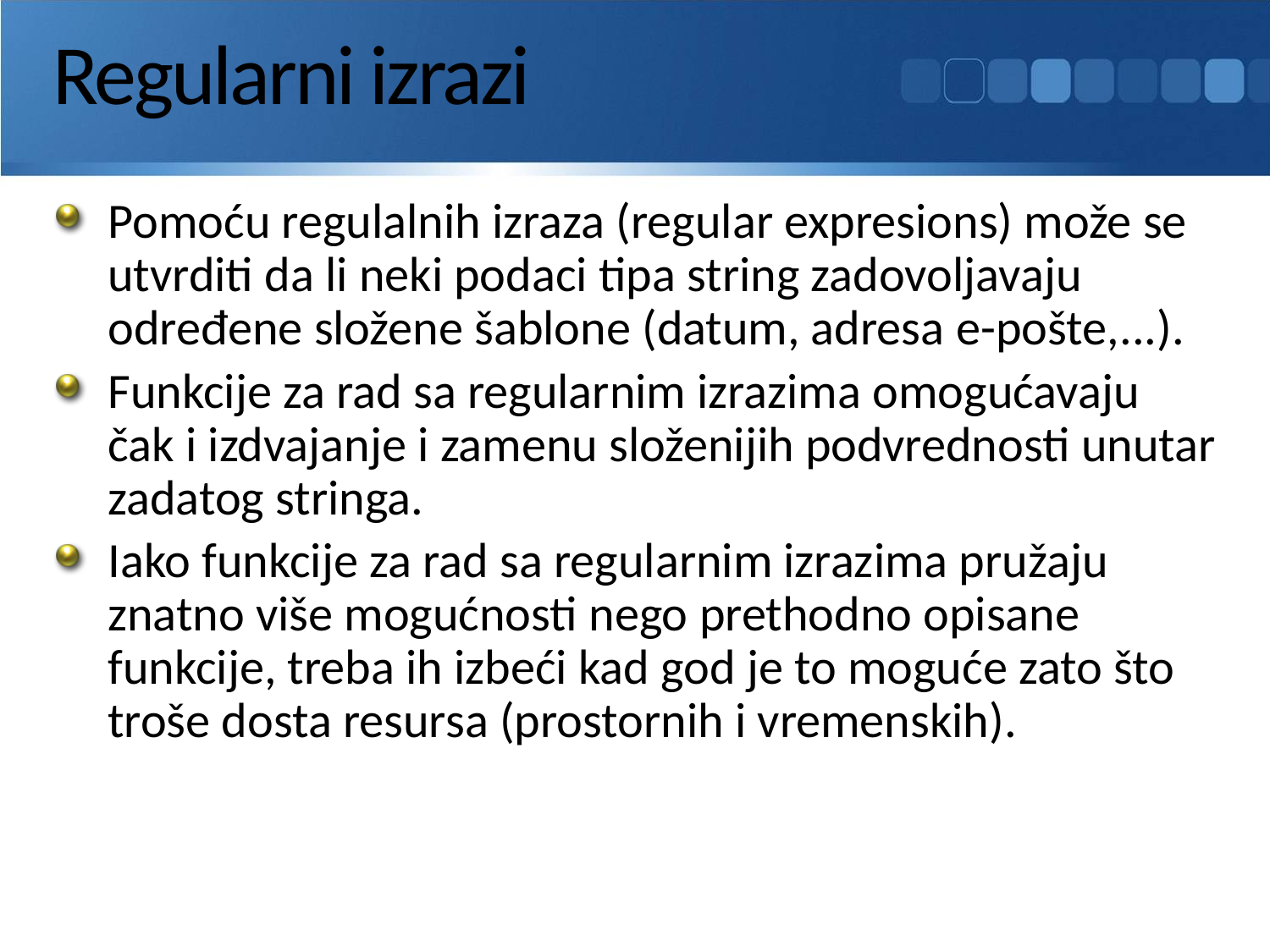

# Regularni izrazi
Pomoću regulalnih izraza (regular expresions) može se utvrditi da li neki podaci tipa string zadovoljavaju određene složene šablone (datum, adresa e-pošte,...).
Funkcije za rad sa regularnim izrazima omogućavaju čak i izdvajanje i zamenu složenijih podvrednosti unutar zadatog stringa.
Iako funkcije za rad sa regularnim izrazima pružaju znatno više mogućnosti nego prethodno opisane funkcije, treba ih izbeći kad god je to moguće zato što troše dosta resursa (prostornih i vremenskih).